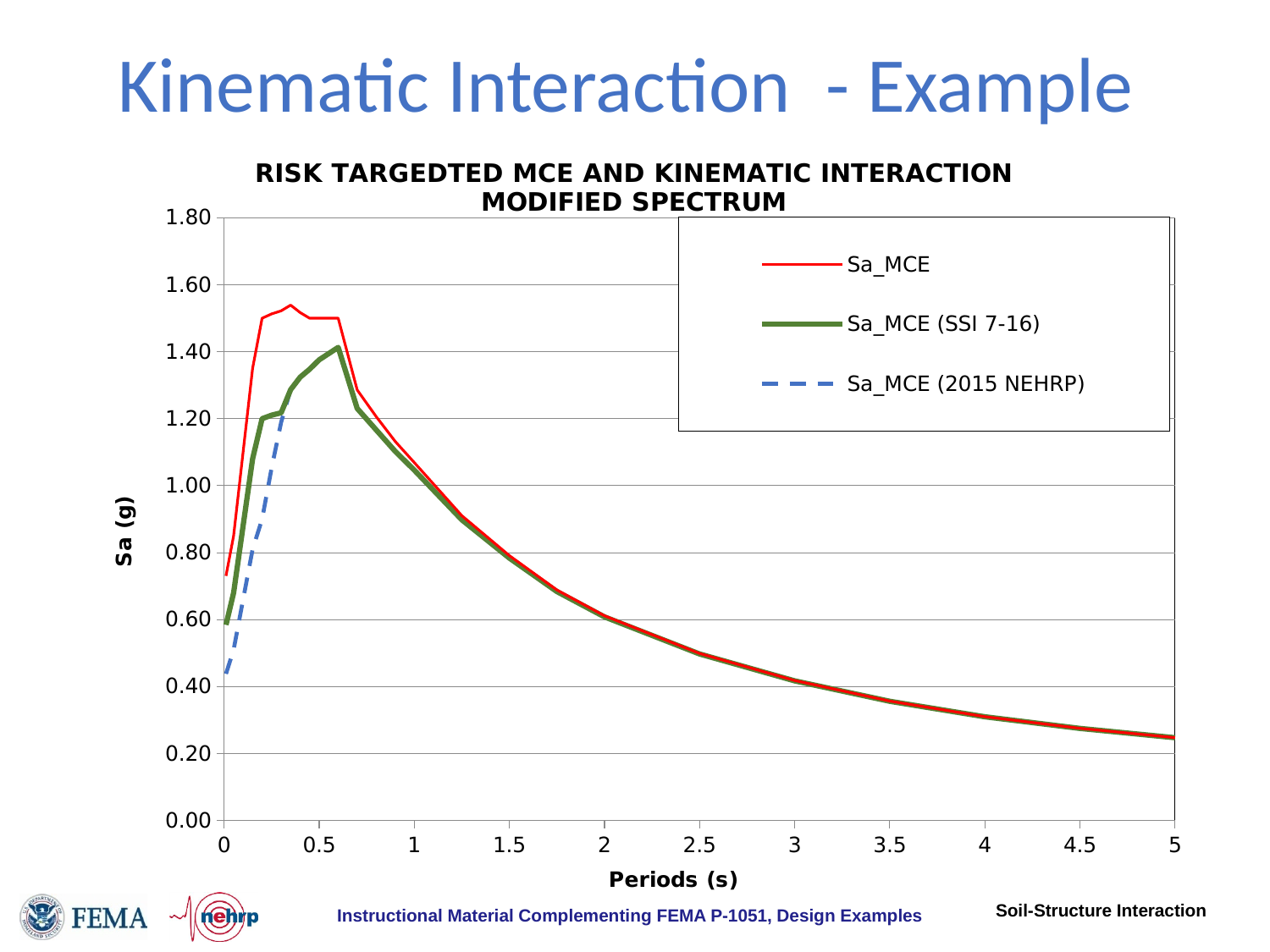

# Kinematic Interaction  - Example

### Chart: RISK TARGEDTED MCE AND KINEMATIC INTERACTION MODIFIED SPECTRUM

| Category | Sa_MCE | Sa_MCE (SSI 7-16) | Sa_MCE (2015 NEHRP) |
|---|---|---|---|
Soil-Structure Interaction